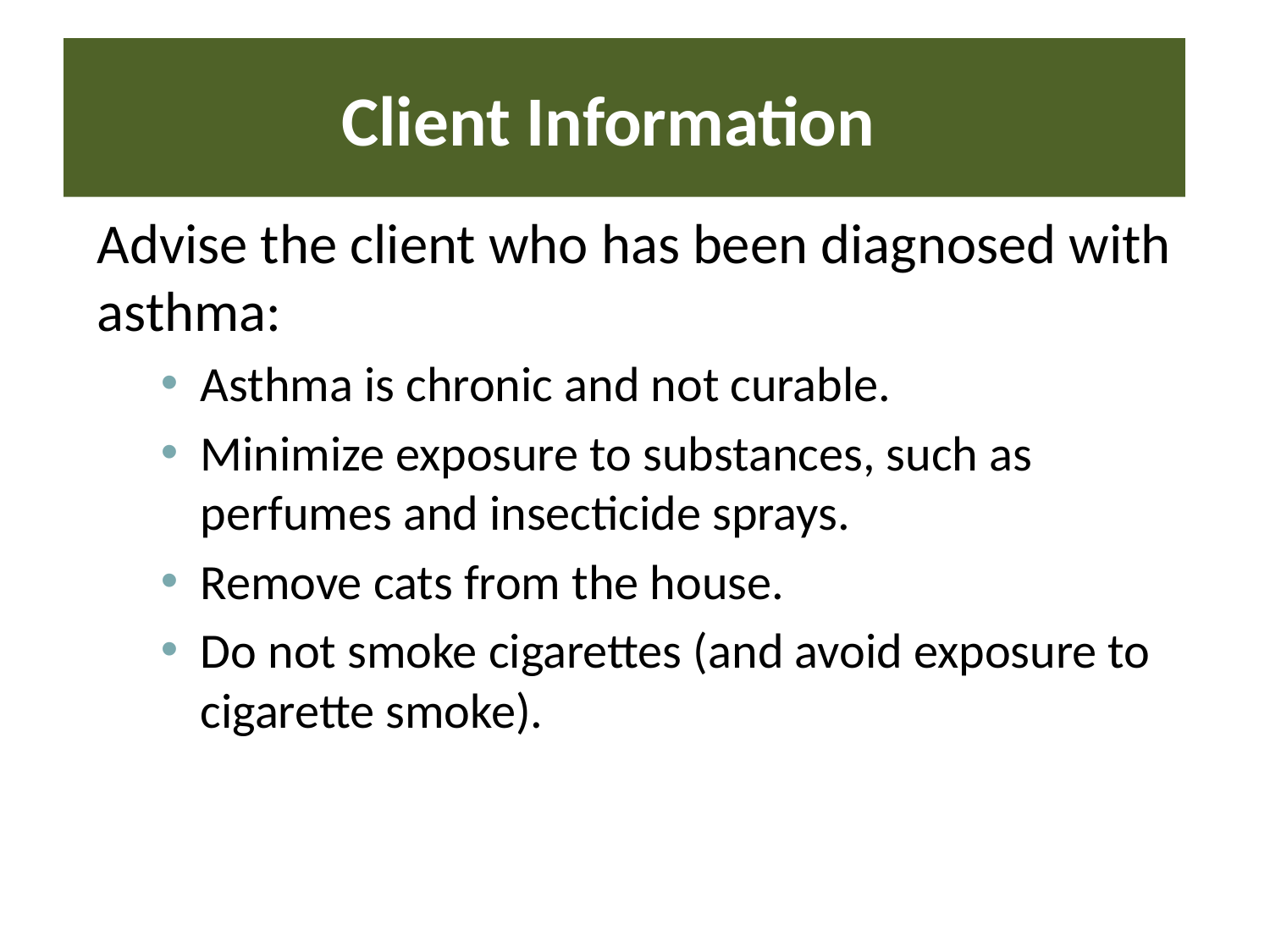

# Client Information
Advise the client who has been diagnosed with asthma:
Asthma is chronic and not curable.
Minimize exposure to substances, such as perfumes and insecticide sprays.
Remove cats from the house.
Do not smoke cigarettes (and avoid exposure to cigarette smoke).